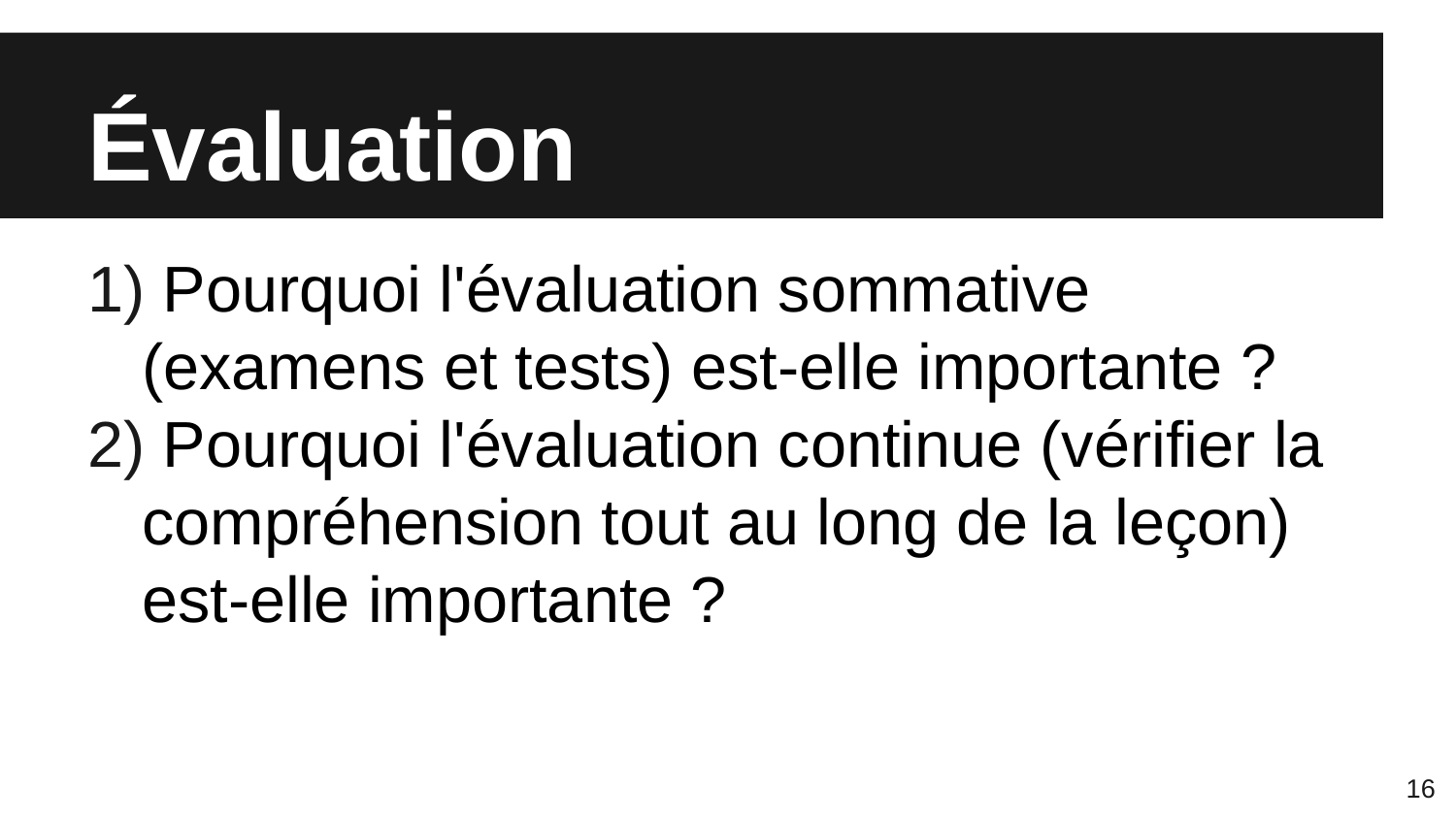

# Évaluation
 Pourquoi l'évaluation sommative (examens et tests) est-elle importante ?
 Pourquoi l'évaluation continue (vérifier la compréhension tout au long de la leçon) est-elle importante ?
16